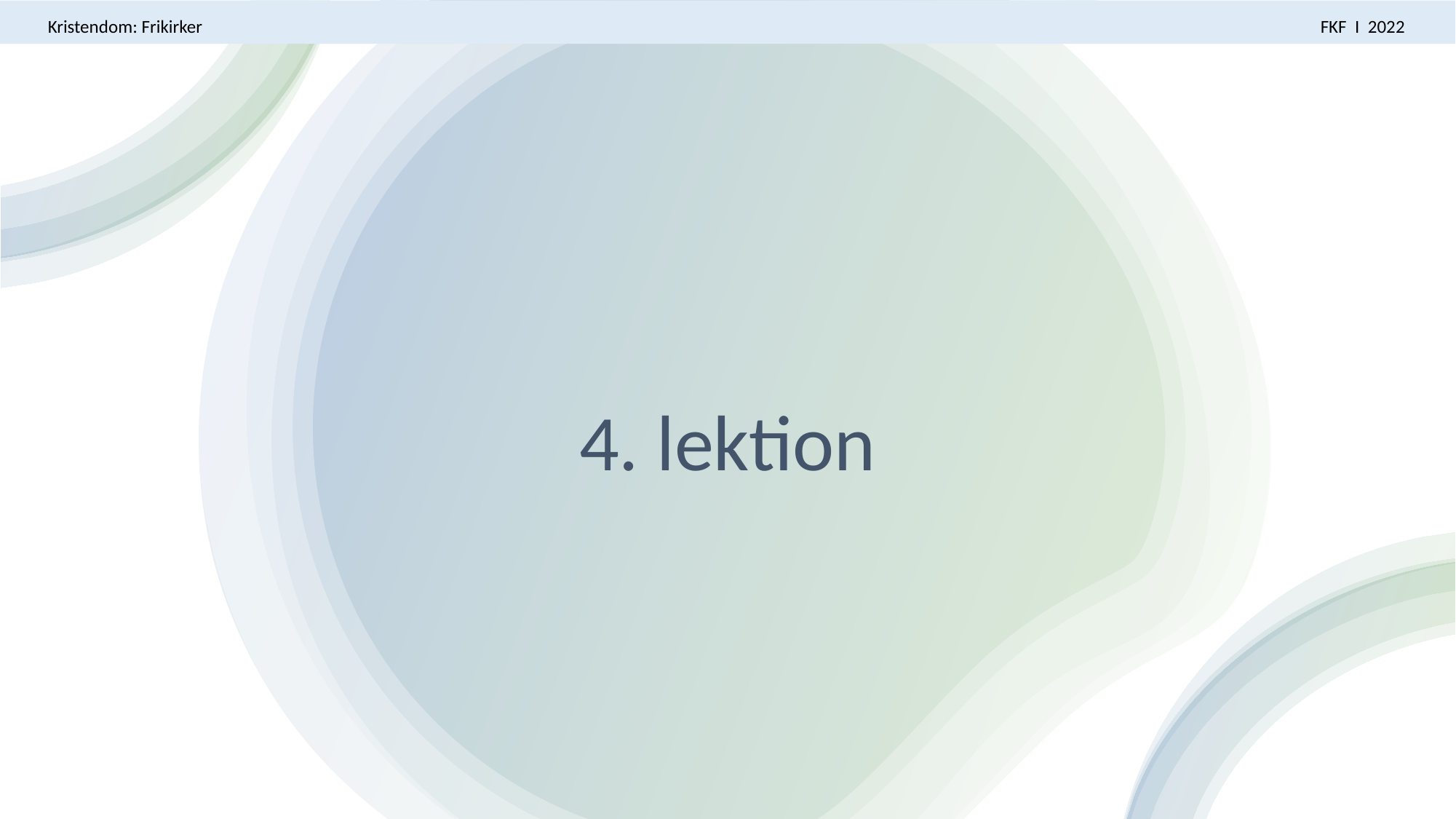

Kristendom: Frikirker			       								FKF  I  2022

4. lektion